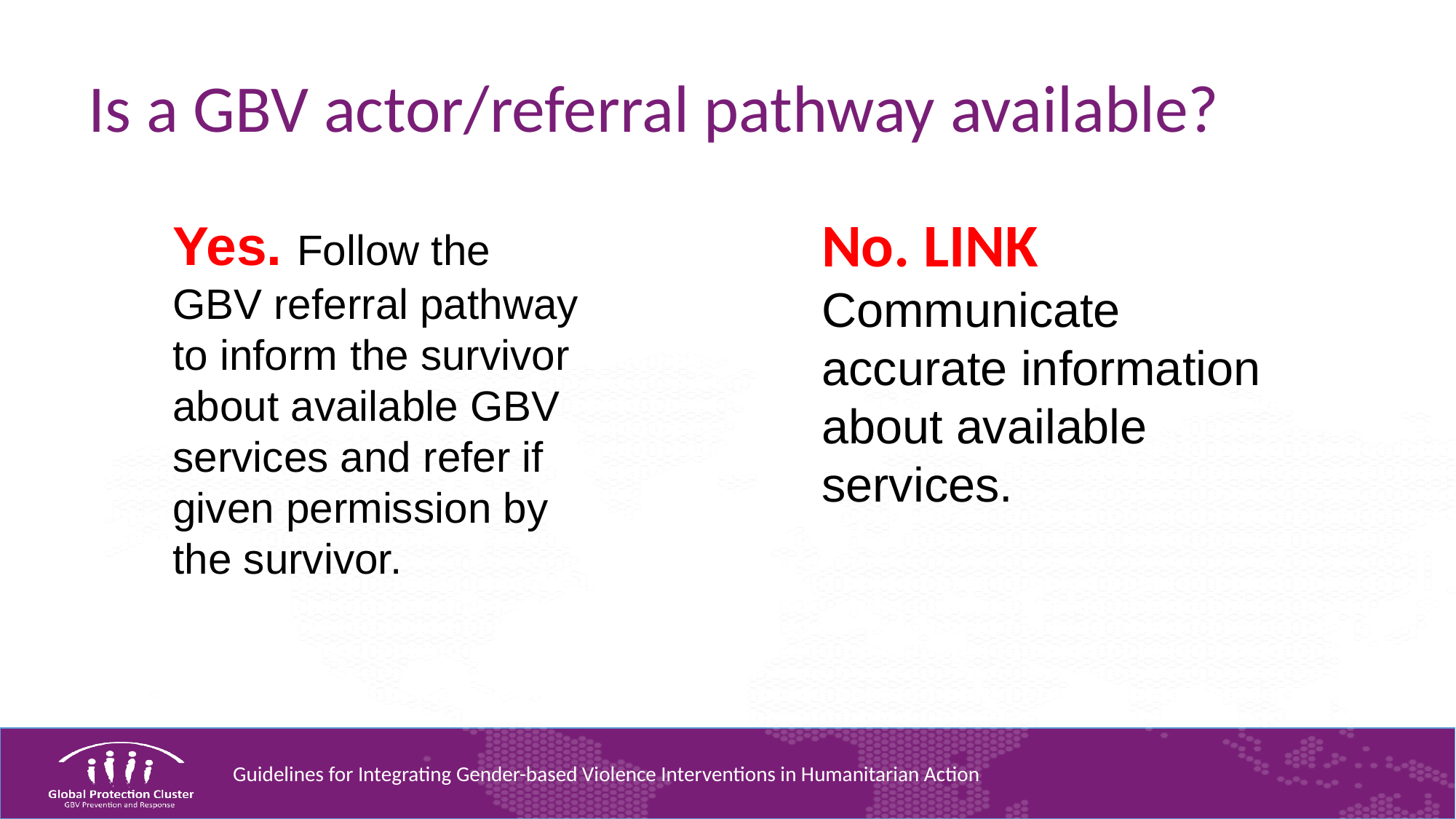

# Is a GBV actor/referral pathway available?
No. LINK Communicate accurate information
about available services.
Yes. Follow the GBV referral pathway to inform the survivor about available GBV services and refer if given permission by the survivor.